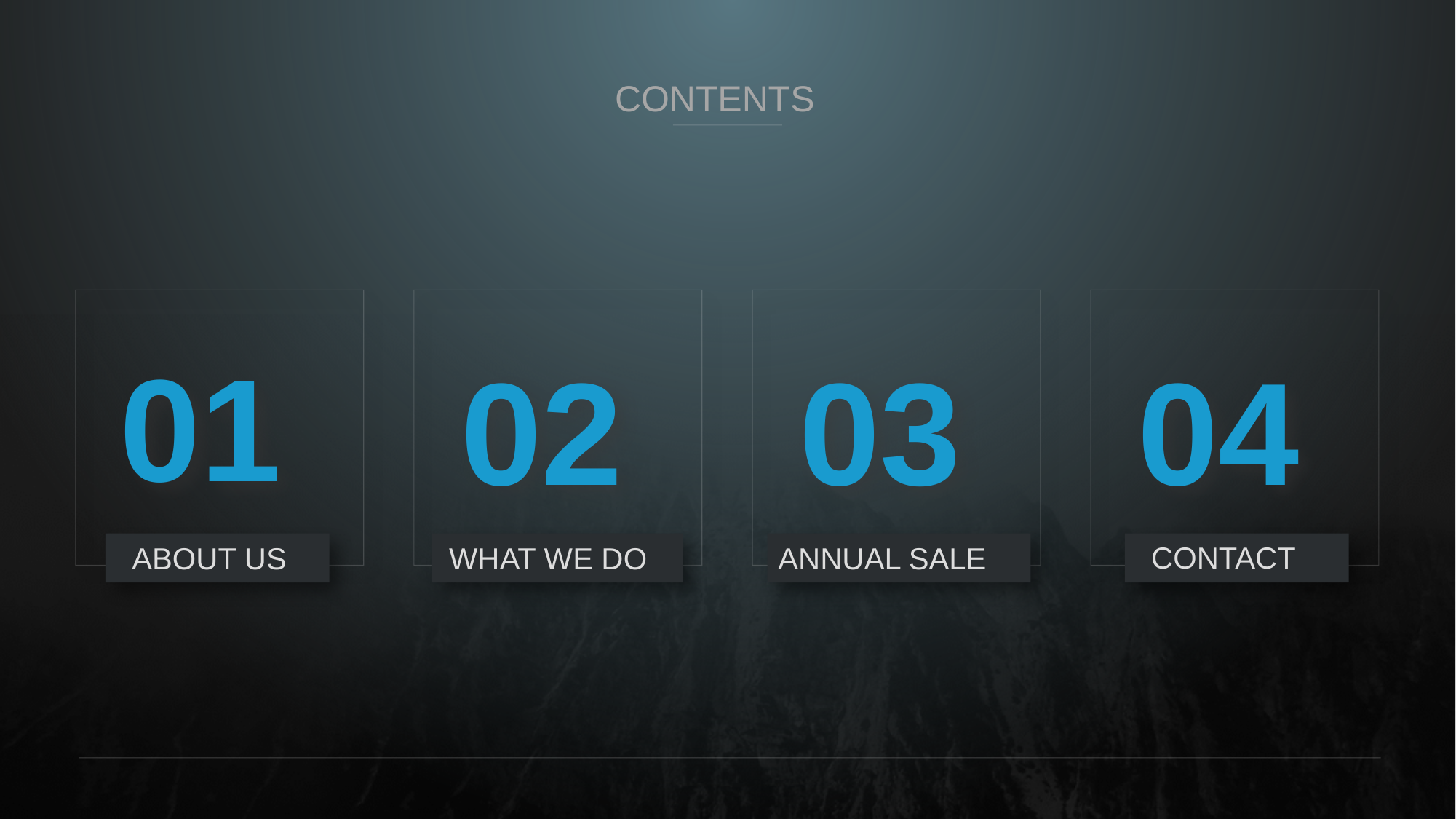

CONTENTS

01
02
03
04
CONTACT

ABOUT US

WHAT WE DO

ANNUAL SALE